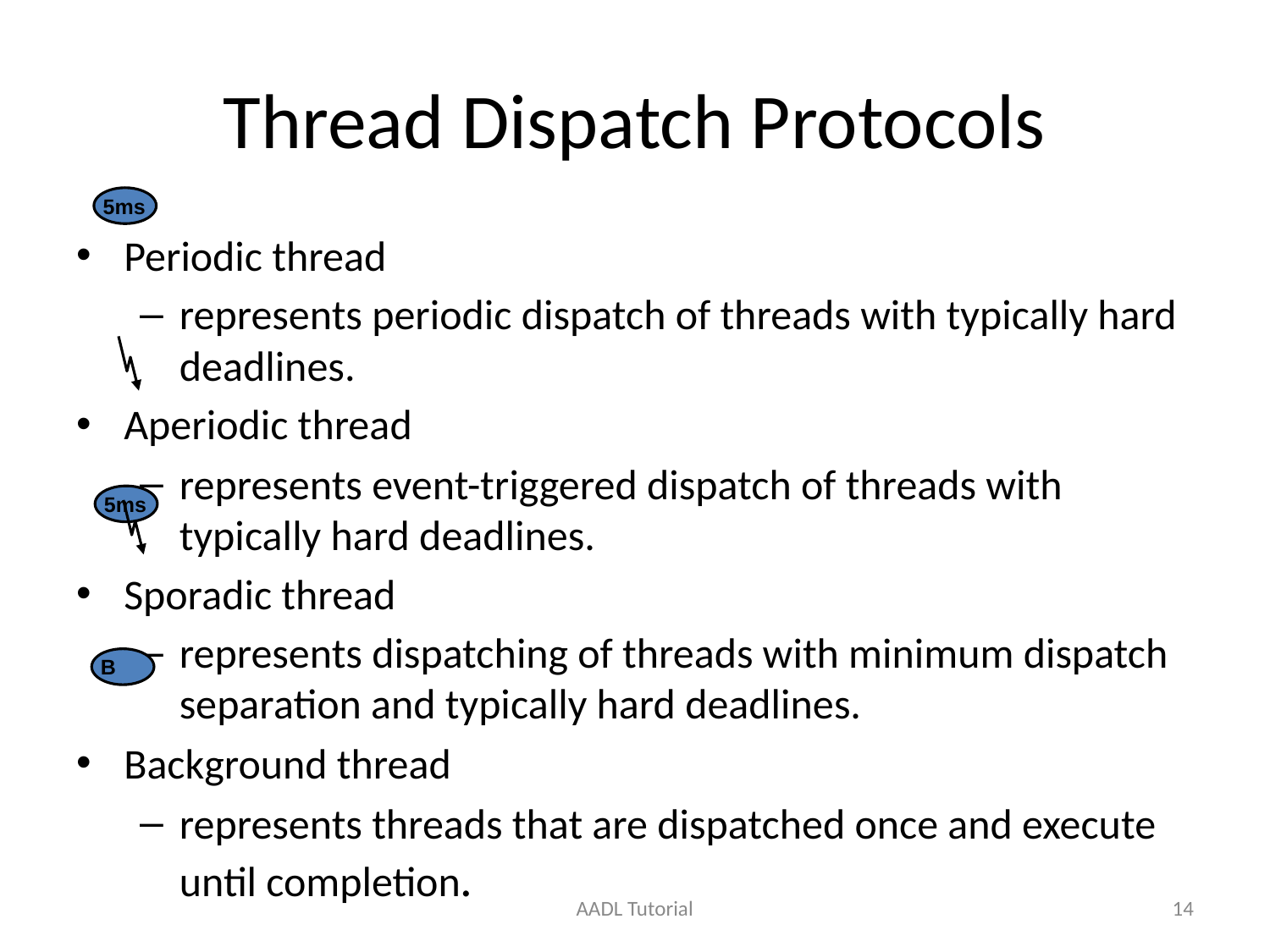

# Thread Dispatch Protocols
5ms
Periodic thread
represents periodic dispatch of threads with typically hard deadlines.
Aperiodic thread
represents event-triggered dispatch of threads with typically hard deadlines.
Sporadic thread
represents dispatching of threads with minimum dispatch separation and typically hard deadlines.
Background thread
represents threads that are dispatched once and execute until completion.

5ms

B
AADL Tutorial
14